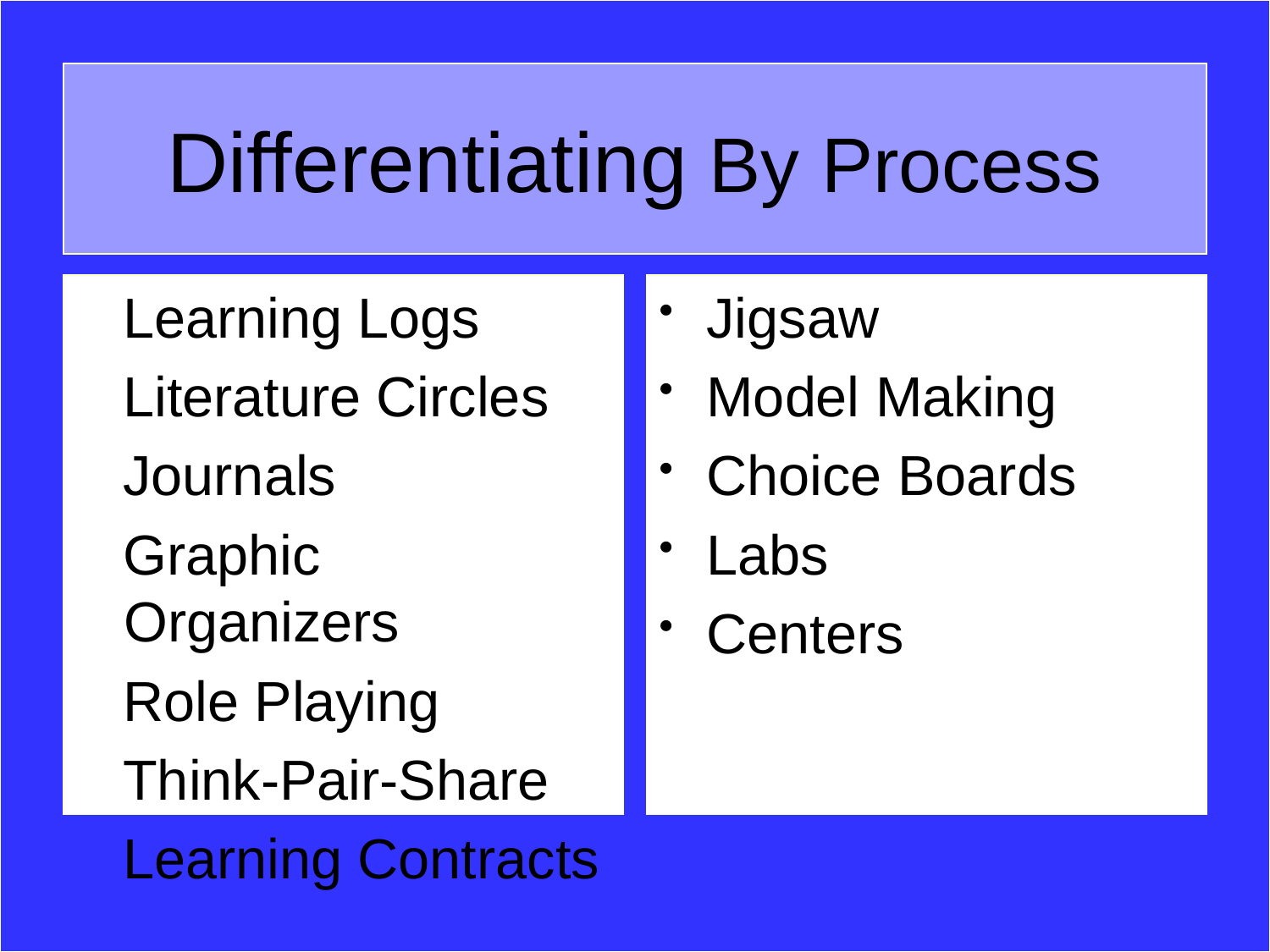

# Differentiating By Process
   Learning Logs
   Literature Circles
   Journals
   Graphic Organizers
   Role Playing
   Think-Pair-Share
   Learning Contracts
Jigsaw
Model Making
Choice Boards
Labs
Centers